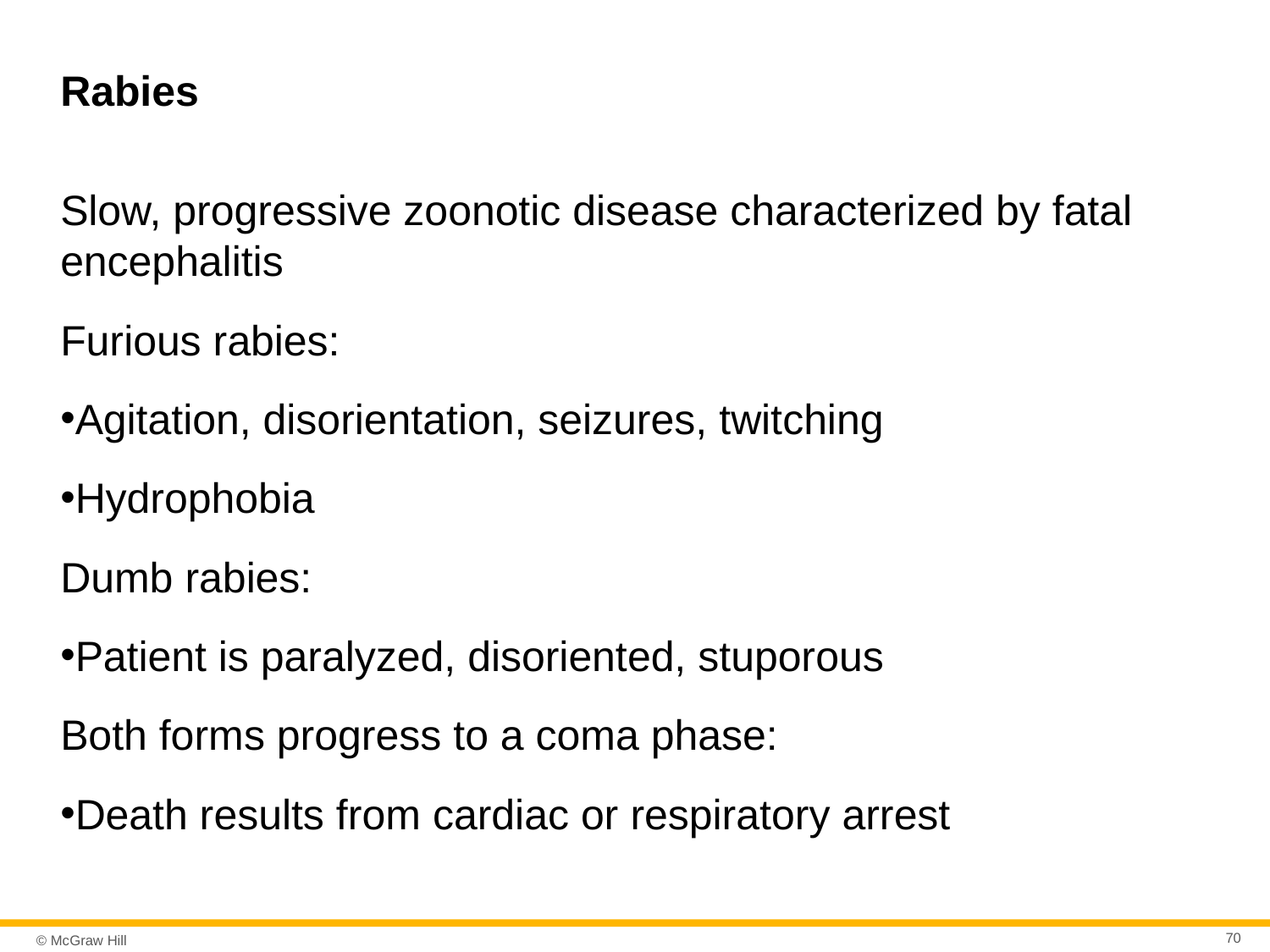

# Rabies
Slow, progressive zoonotic disease characterized by fatal encephalitis
Furious rabies:
Agitation, disorientation, seizures, twitching
Hydrophobia
Dumb rabies:
Patient is paralyzed, disoriented, stuporous
Both forms progress to a coma phase:
Death results from cardiac or respiratory arrest